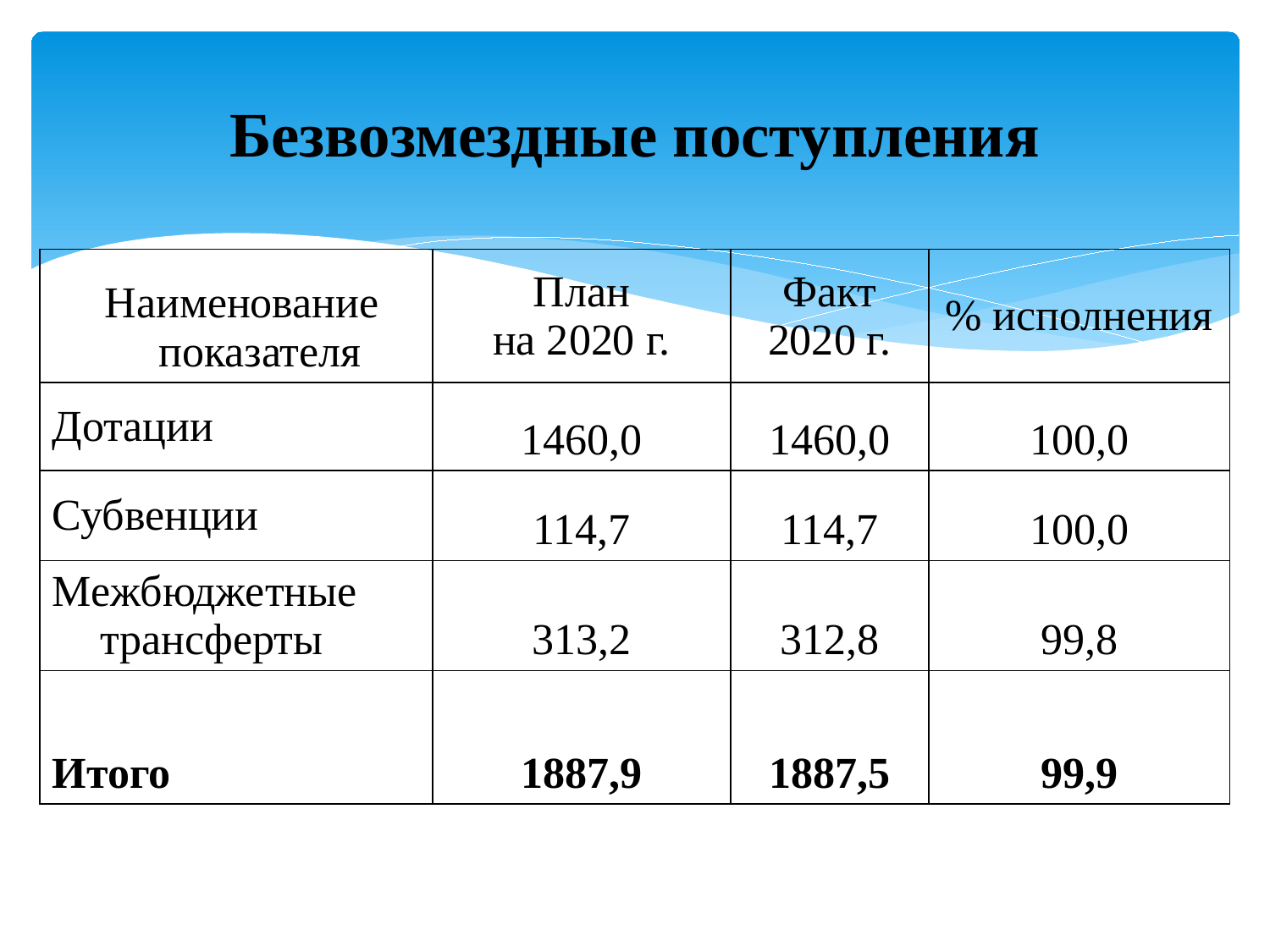

| Безвозмездные поступления |  |  |  |
| --- | --- | --- | --- |
|  |  |  |  |
| Наименование показателя | План на 2020 г. | Факт 2020 г. | % исполнения |
| Дотации | 1460,0 | 1460,0 | 100,0 |
| Субвенции | 114,7 | 114,7 | 100,0 |
| Межбюджетные трансферты | 313,2 | 312,8 | 99,8 |
| Итого | 1887,9 | 1887,5 | 99,9 |